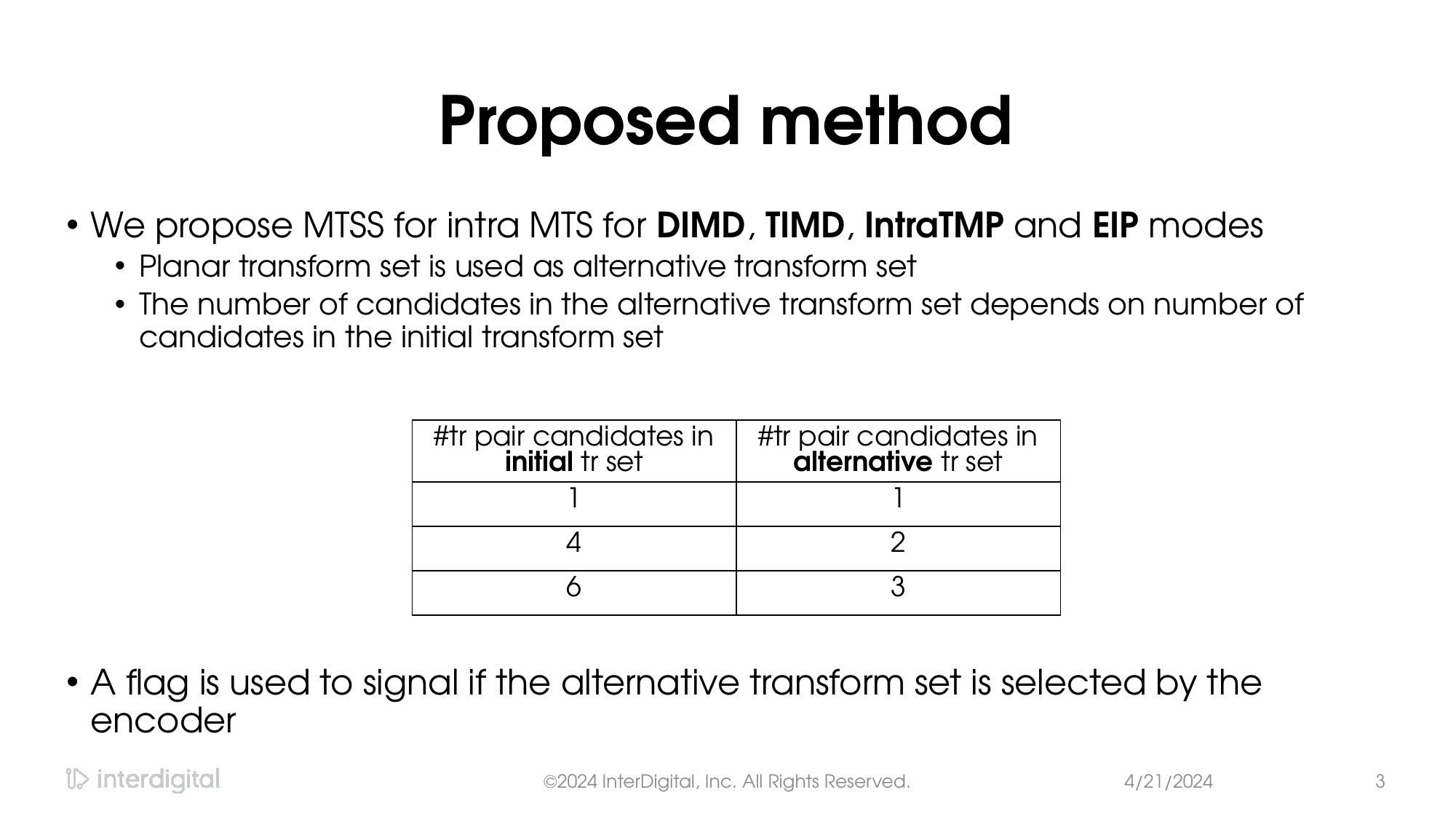

# Proposed method
We propose MTSS for intra MTS for DIMD, TIMD, IntraTMP and EIP modes
Planar transform set is used as alternative transform set
The number of candidates in the alternative transform set depends on number of candidates in the initial transform set

A flag is used to signal if the alternative transform set is selected by the encoder

| #tr pair candidates in initial tr set | #tr pair candidates in alternative tr set |
| --- | --- |
| 1 | 1 |
| 4 | 2 |
| 6 | 3 |
©2024 InterDigital, Inc. All Rights Reserved.
4/21/2024
3